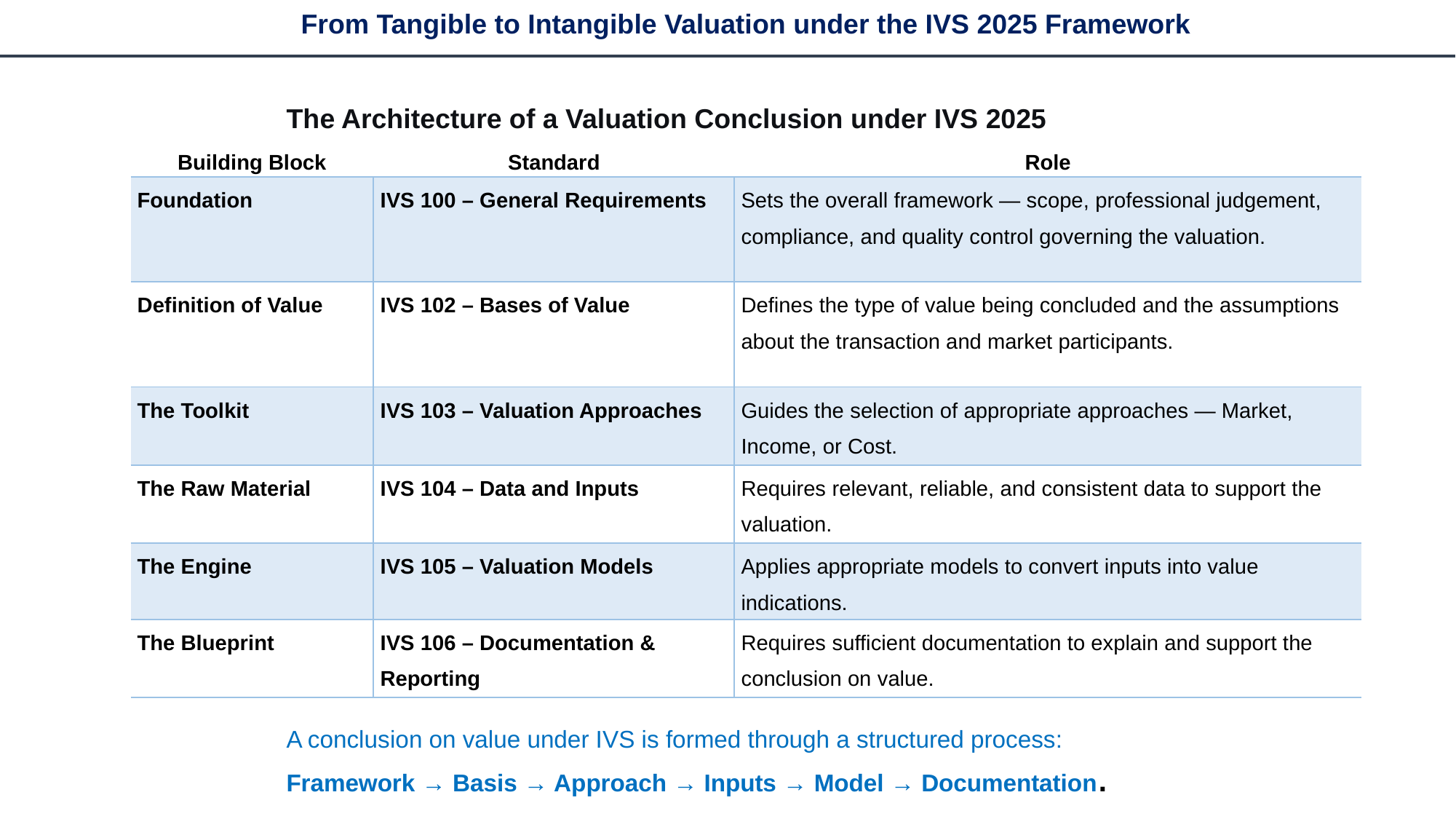

From Tangible to Intangible Valuation under the IVS 2025 Framework
The Architecture of a Valuation Conclusion under IVS 2025
| Building Block | Standard | Role |
| --- | --- | --- |
| Foundation | IVS 100 – General Requirements | Sets the overall framework — scope, professional judgement, compliance, and quality control governing the valuation. |
| Definition of Value | IVS 102 – Bases of Value | Defines the type of value being concluded and the assumptions about the transaction and market participants. |
| The Toolkit | IVS 103 – Valuation Approaches | Guides the selection of appropriate approaches — Market, Income, or Cost. |
| The Raw Material | IVS 104 – Data and Inputs | Requires relevant, reliable, and consistent data to support the valuation. |
| The Engine | IVS 105 – Valuation Models | Applies appropriate models to convert inputs into value indications. |
| The Blueprint | IVS 106 – Documentation & Reporting | Requires sufficient documentation to explain and support the conclusion on value. |
A conclusion on value under IVS is formed through a structured process:
Framework → Basis → Approach → Inputs → Model → Documentation.